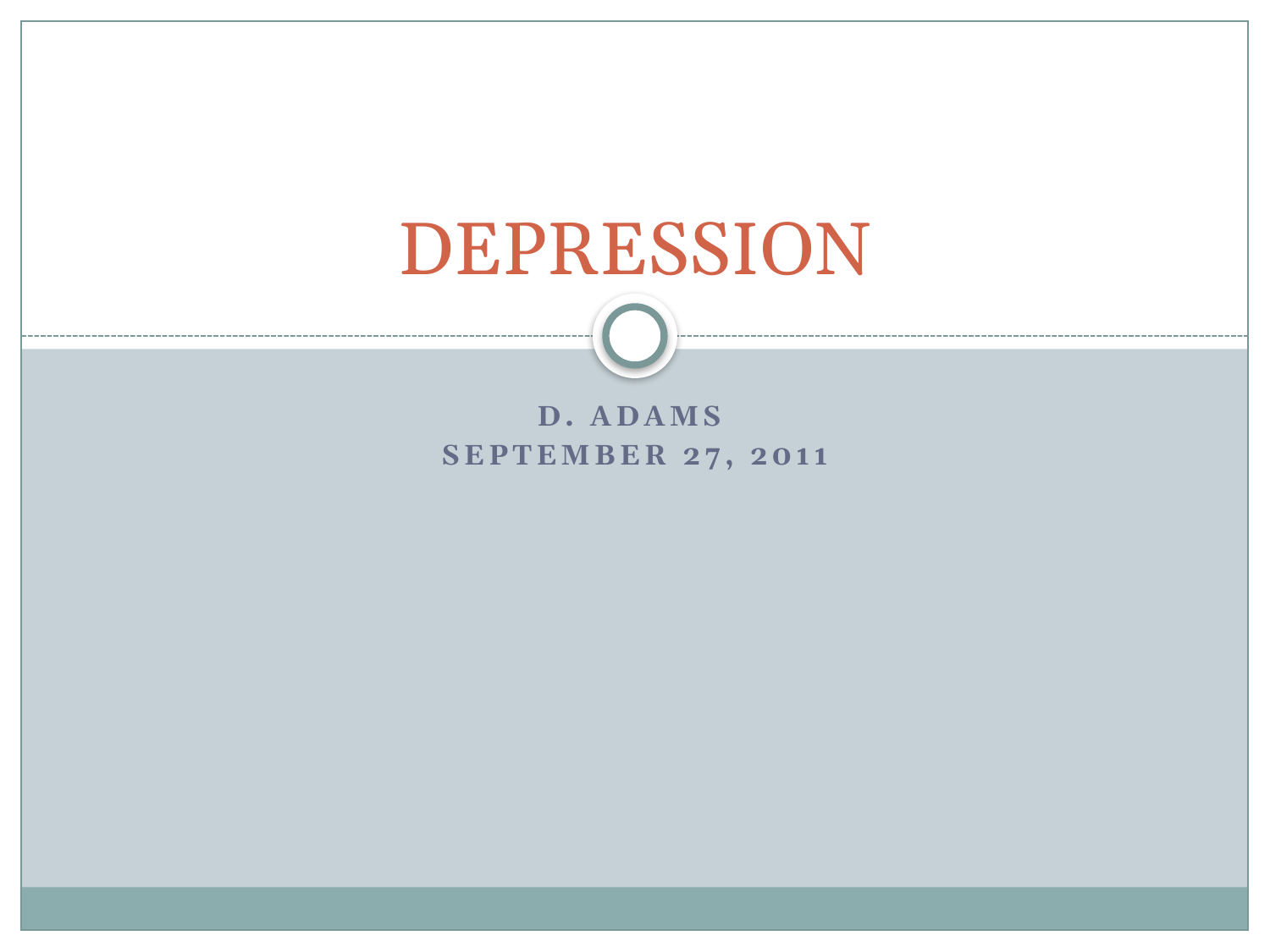

# DEPRESSION
D. Adams
September 27, 2011